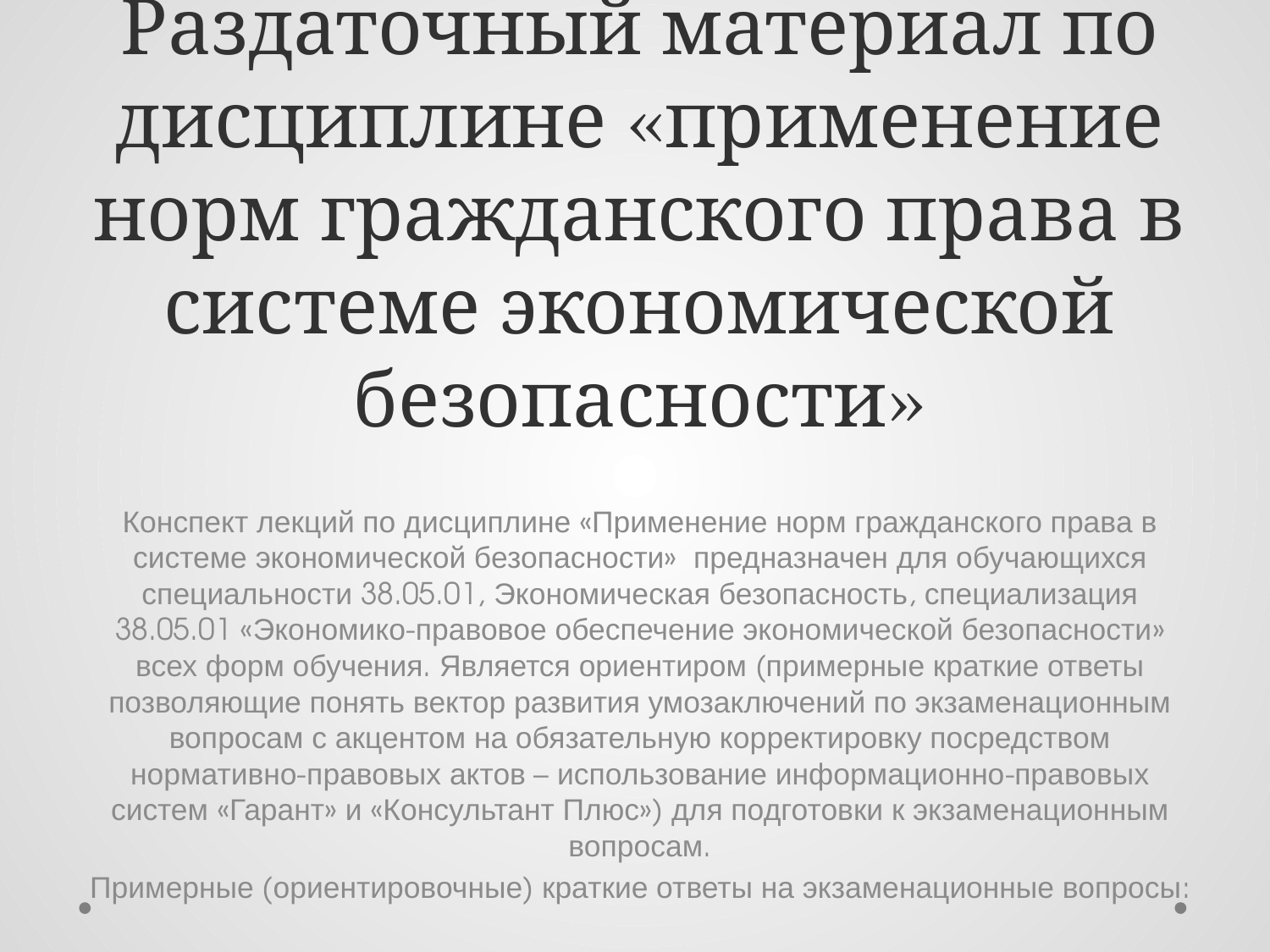

# Раздаточный материал по дисциплине «применение норм гражданского права в системе экономической безопасности»
Конспект лекций по дисциплине «Применение норм гражданского права в системе экономической безопасности»  предназначен для обучающихся специальности 38.05.01, Экономическая безопасность, специализация 38.05.01 «Экономико-правовое обеспечение экономической безопасности» всех форм обучения. Является ориентиром (примерные краткие ответы позволяющие понять вектор развития умозаключений по экзаменационным вопросам с акцентом на обязательную корректировку посредством нормативно-правовых актов – использование информационно-правовых систем «Гарант» и «Консультант Плюс») для подготовки к экзаменационным вопросам.
Примерные (ориентировочные) краткие ответы на экзаменационные вопросы: